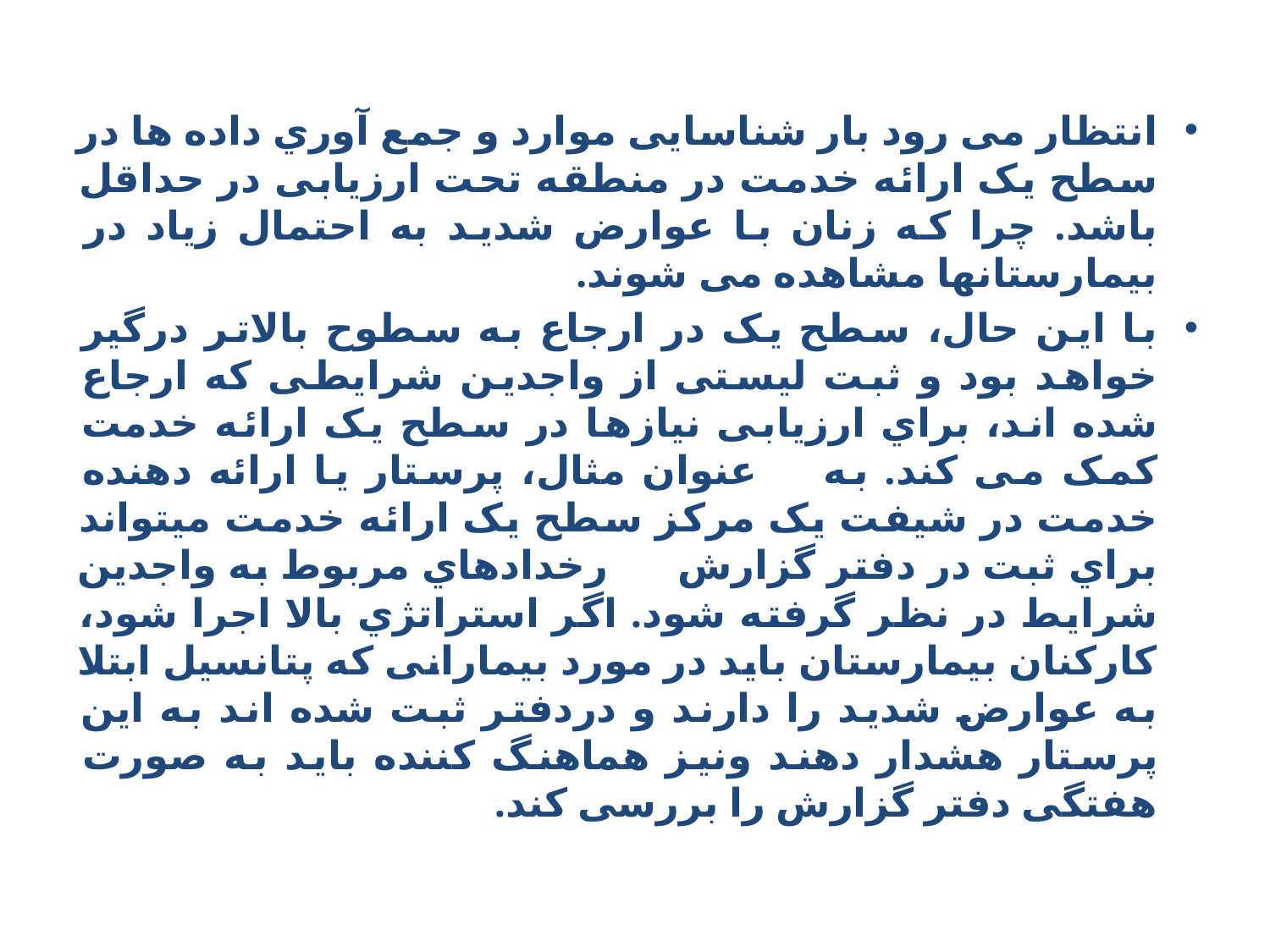

انتظار می رود بار شناسایی موارد و جمع آوري داده ها در سطح یک ارائه خدمت در منطقه تحت ارزیابی در حداقل باشد. چرا که زنان با عوارض شدید به احتمال زیاد در بیمارستانها مشاهده می شوند.
با این حال، سطح یک در ارجاع به سطوح بالاتر درگیر خواهد بود و ثبت لیستی از واجدین شرایطی که ارجاع شده اند، براي ارزیابی نیازها در سطح یک ارائه خدمت کمک می کند. به    عنوان مثال، پرستار یا ارائه دهنده خدمت در شیفت یک مرکز سطح یک ارائه خدمت میتواند براي ثبت در دفتر گزارش      رخدادهاي مربوط به واجدین شرایط در نظر گرفته شود. اگر استراتژي بالا اجرا شود، کارکنان بیمارستان باید در مورد بیمارانی که پتانسیل ابتلا به عوارض شدید را دارند و دردفتر ثبت شده اند به این پرستار هشدار دهند ونیز هماهنگ کننده باید به صورت هفتگی دفتر گزارش را بررسی کند.